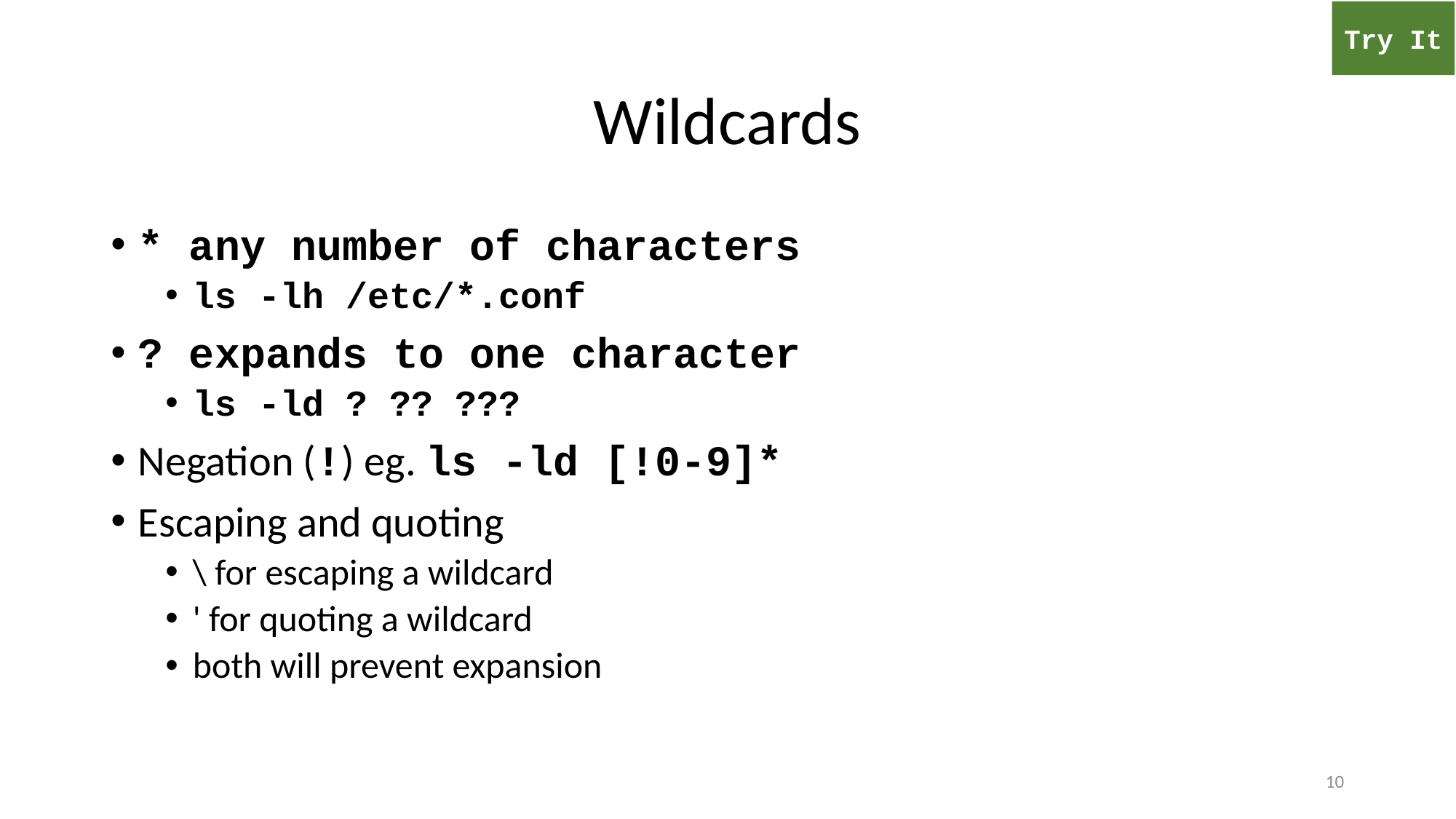

Try It
# Wildcards
* any number of characters
ls -lh /etc/*.conf
? expands to one character
ls -ld ? ?? ???
Negation (!) eg. ls -ld [!0-9]*
Escaping and quoting
\ for escaping a wildcard
' for quoting a wildcard
both will prevent expansion

10